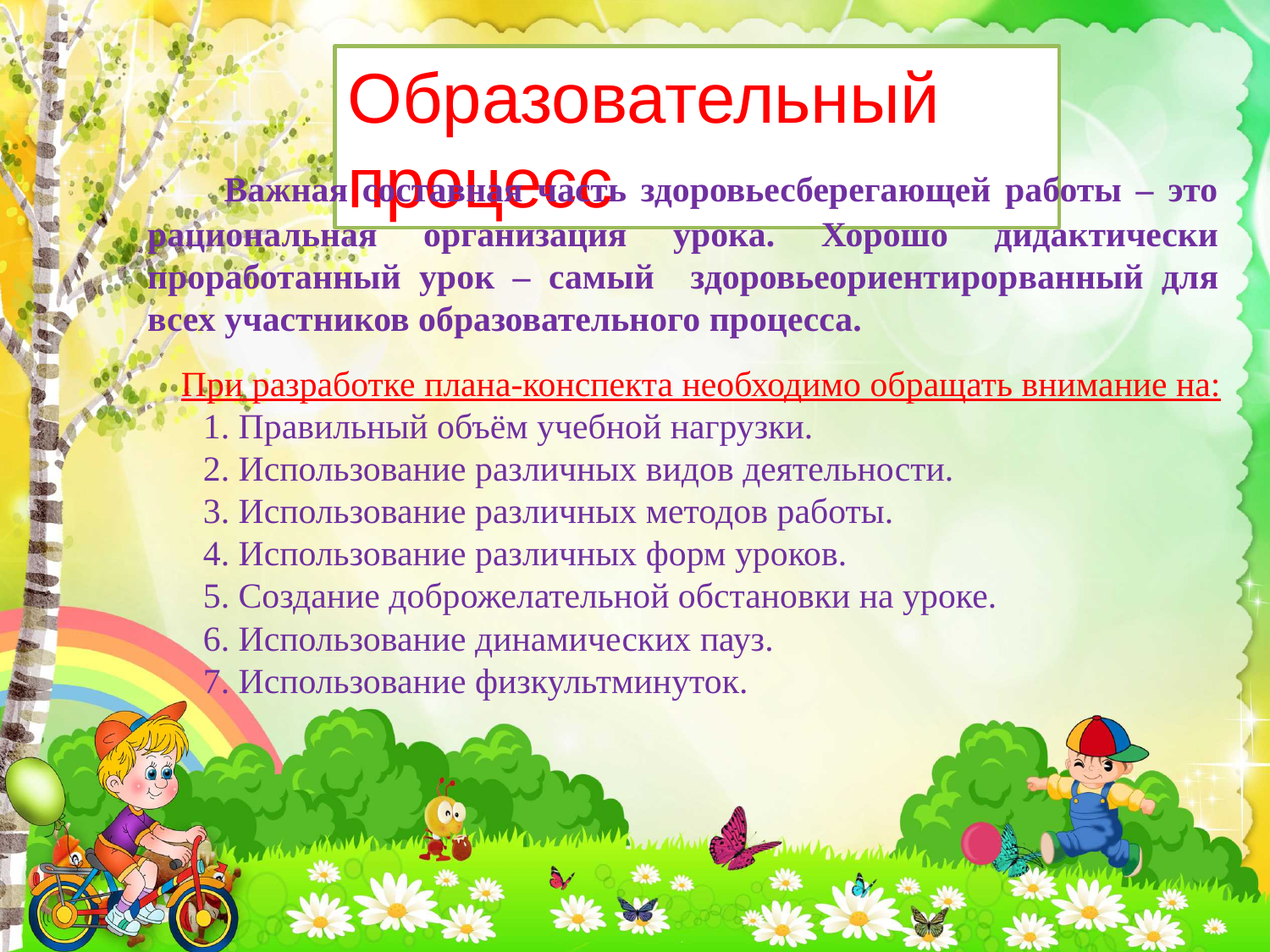

Образовательный процесс
    Важная составная часть здоровьесберегающей работы – это рациональная организация урока. Хорошо дидактически проработанный урок – самый  здоровьеориентирорванный для всех участников образовательного процесса.

При разработке плана-конспекта необходимо обращать внимание на:
    1. Правильный объём учебной нагрузки.
    2. Использование различных видов деятельности.
    3. Использование различных методов работы.
    4. Использование различных форм уроков.
    5. Создание доброжелательной обстановки на уроке.
    6. Использование динамических пауз.
    7. Использование физкультминуток.